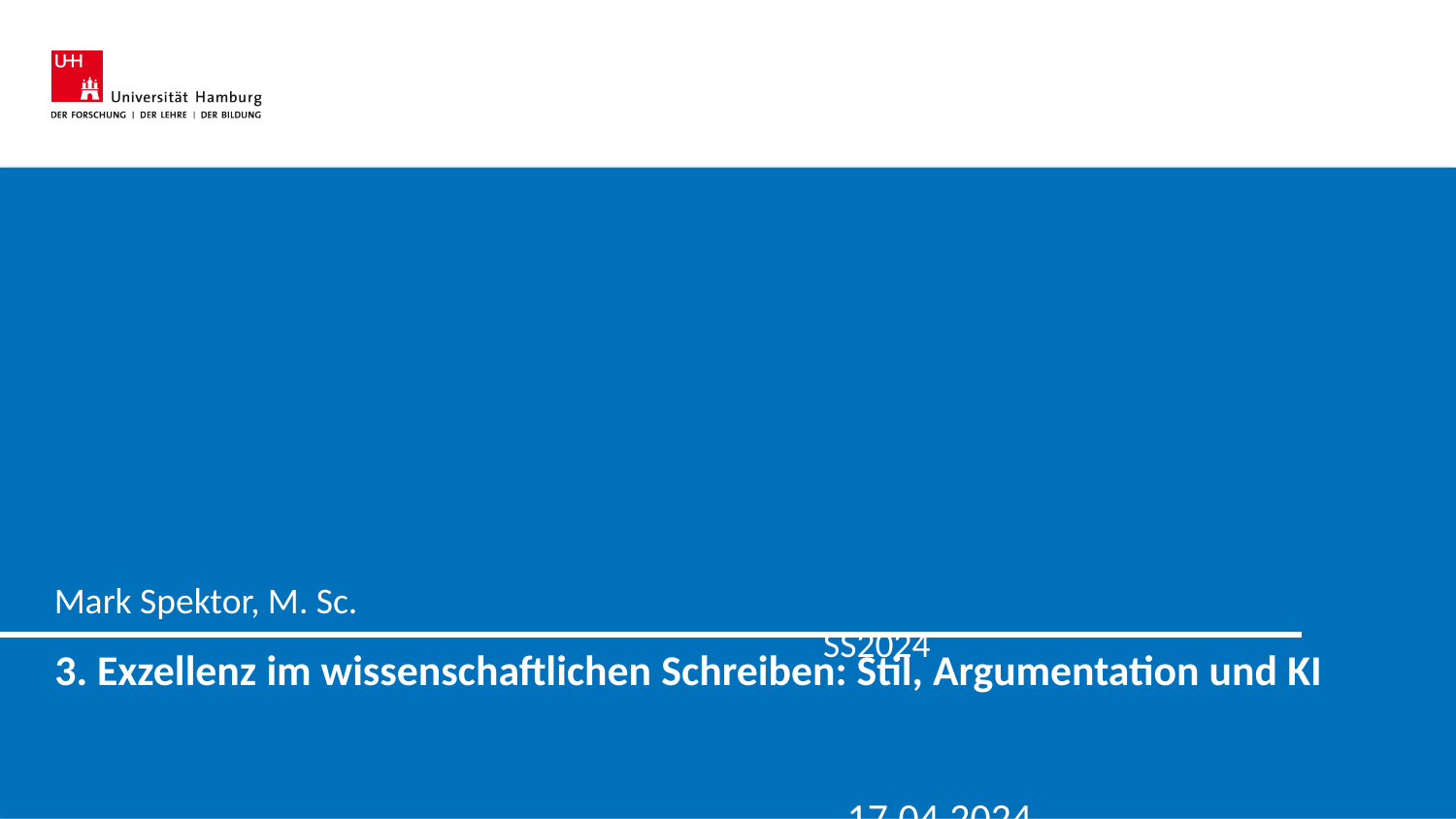

Mark Spektor, M. Sc.											     SS2024
# 3. Exzellenz im wissenschaftlichen Schreiben: Stil, Argumentation und KI                                                  17.04.2024